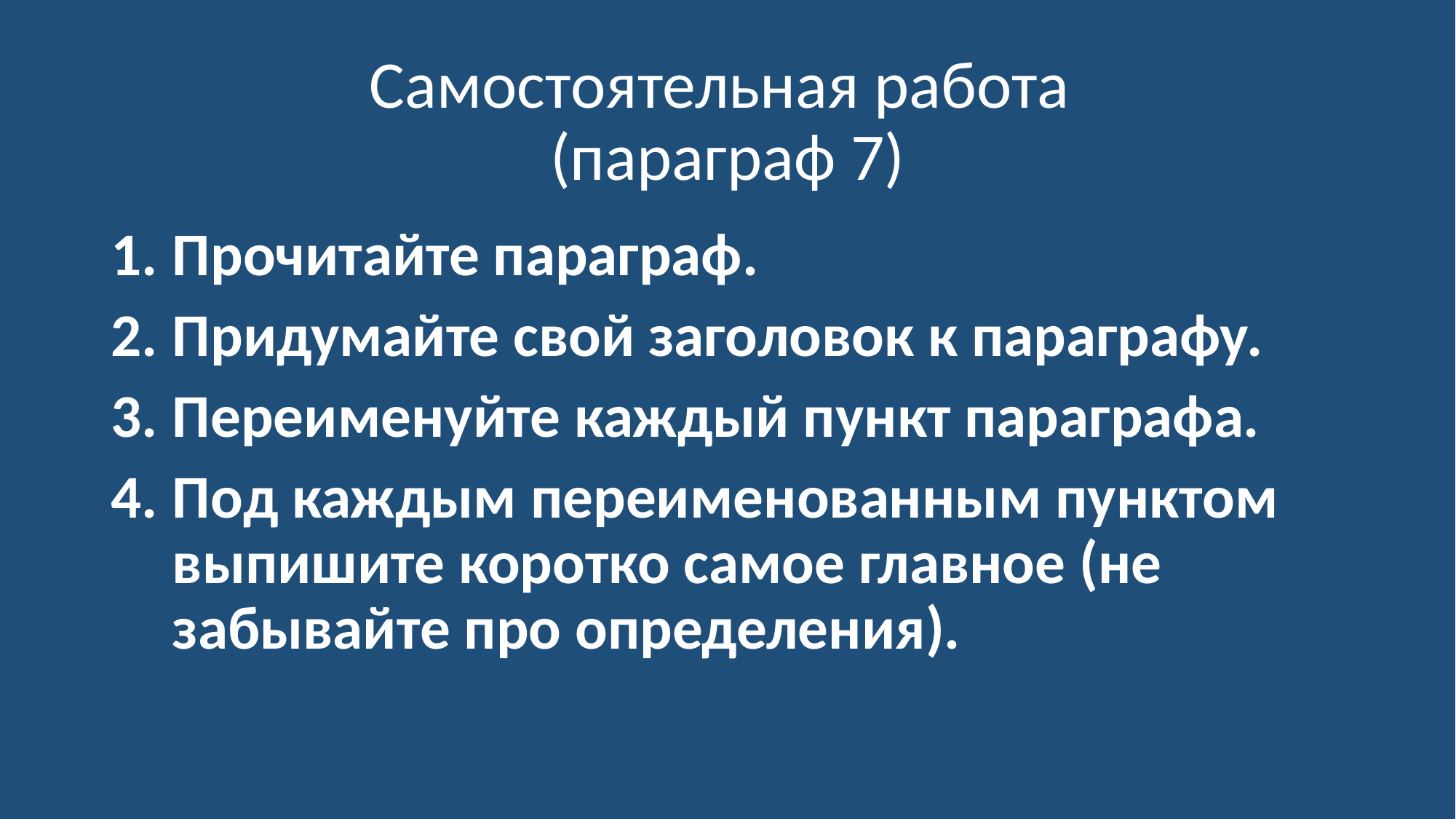

# Самостоятельная работа (параграф 7)
Прочитайте параграф.
Придумайте свой заголовок к параграфу.
Переименуйте каждый пункт параграфа.
Под каждым переименованным пунктом выпишите коротко самое главное (не забывайте про определения).